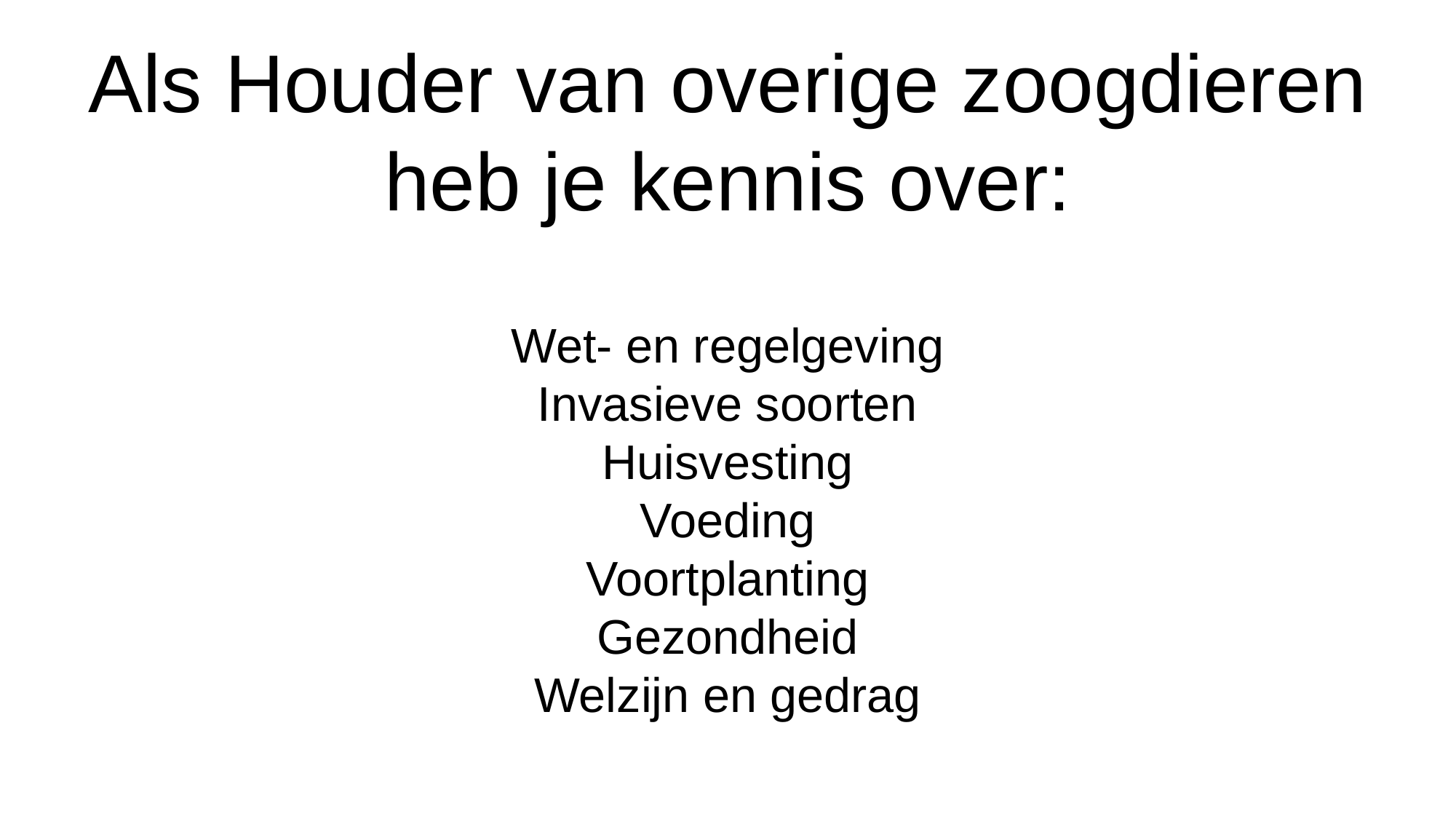

Als Houder van overige zoogdieren heb je kennis over:

Wet- en regelgeving
Invasieve soorten
Huisvesting
Voeding
Voortplanting
Gezondheid
Welzijn en gedrag